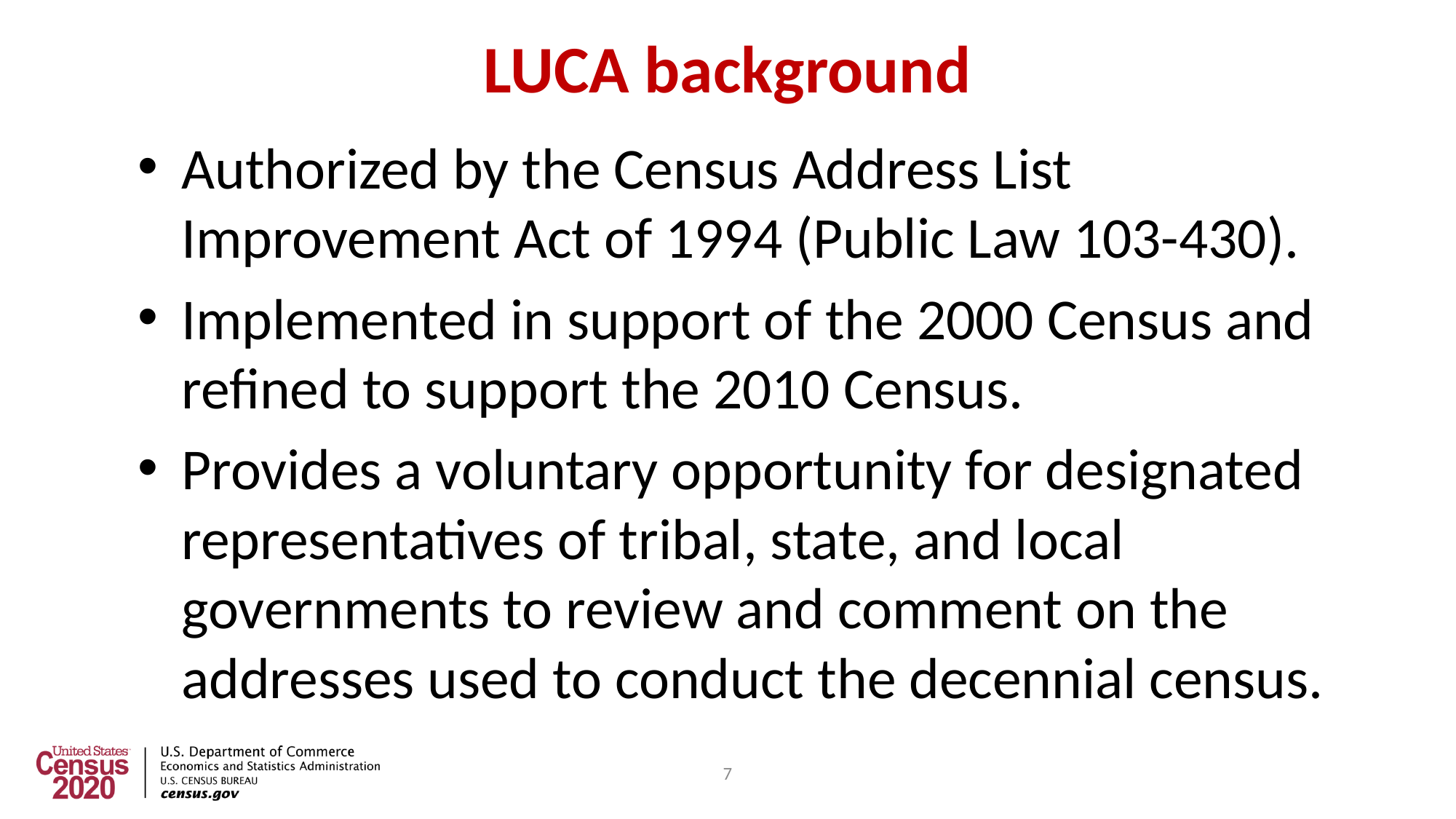

# LUCA background
Authorized by the Census Address List Improvement Act of 1994 (Public Law 103-430).
Implemented in support of the 2000 Census and refined to support the 2010 Census.
Provides a voluntary opportunity for designated representatives of tribal, state, and local governments to review and comment on the addresses used to conduct the decennial census.

7